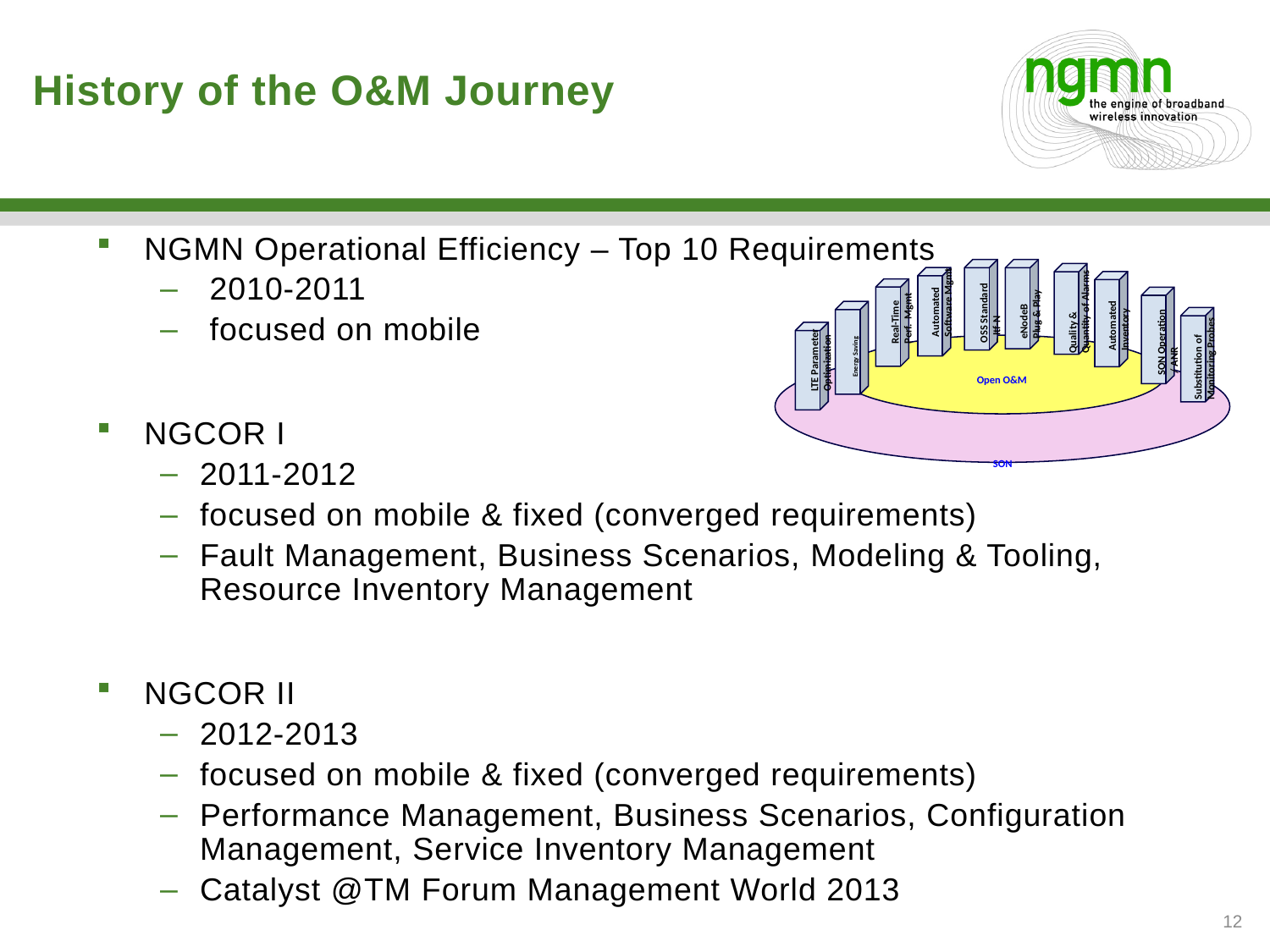

# History of the O&M Journey
NGMN Operational Efficiency – Top 10 Requirements
 2010-2011
 focused on mobile

NGCOR I
2011-2012
focused on mobile & fixed (converged requirements)
Fault Management, Business Scenarios, Modeling & Tooling, Resource Inventory Management

NGCOR II
2012-2013
focused on mobile & fixed (converged requirements)
Performance Management, Business Scenarios, Configuration Management, Service Inventory Management
Catalyst @TM Forum Management World 2013

Automated
Software Mgmt

Quality &
Quantity of Alarms
OSS Standard
– Itf-N
eNodeB
Plug & Play
Real-Time
Perf.  Mgmt

Automated
Inventory

SON Operation
 / ANR

Substitution of
Monitoring Probes
LTE Parameter
Optimization
Energy Saving

Open O&M
SON
12